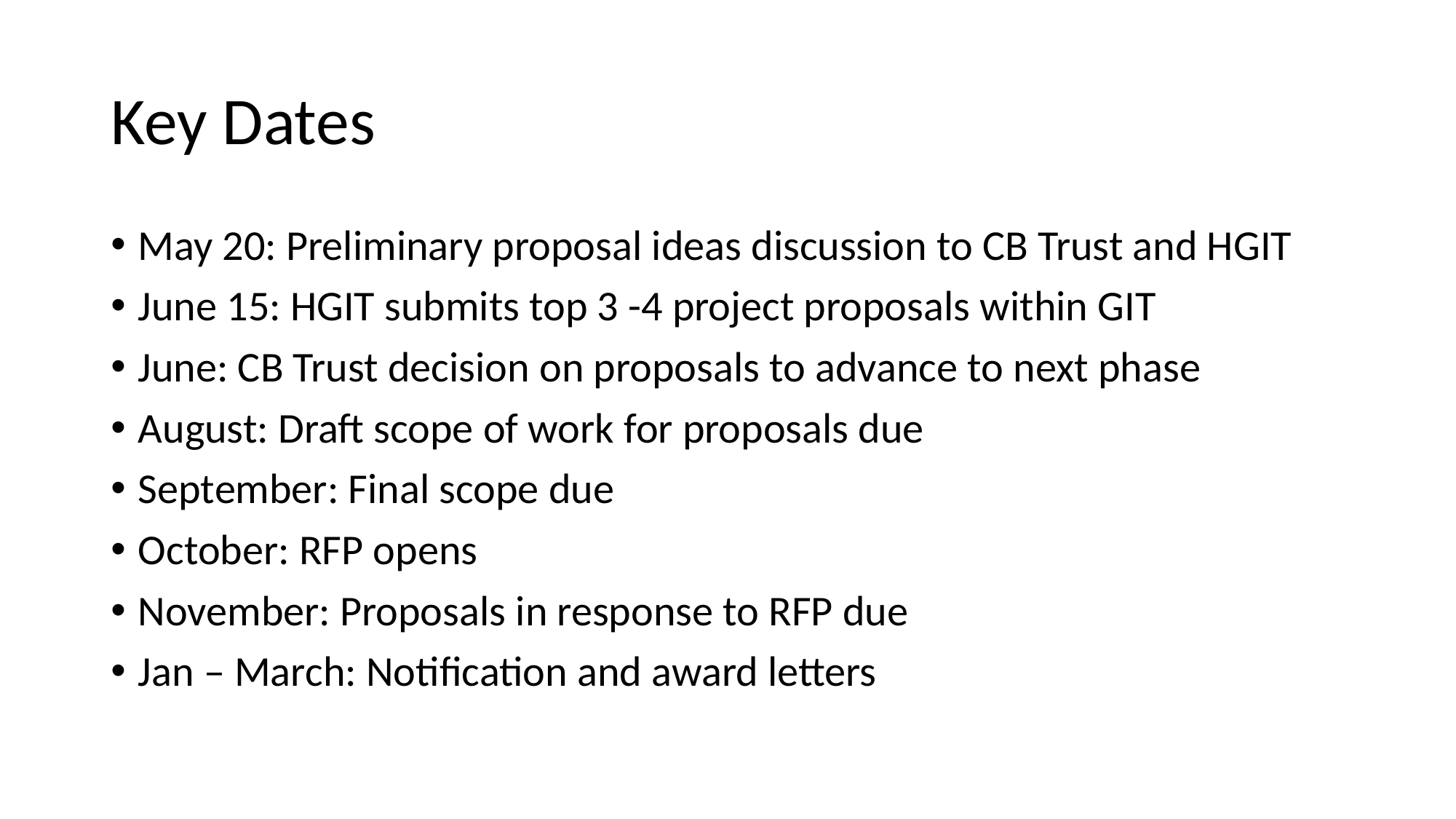

# Key Dates
May 20: Preliminary proposal ideas discussion to CB Trust and HGIT
June 15: HGIT submits top 3 -4 project proposals within GIT
June: CB Trust decision on proposals to advance to next phase
August: Draft scope of work for proposals due
September: Final scope due
October: RFP opens
November: Proposals in response to RFP due
Jan – March: Notification and award letters